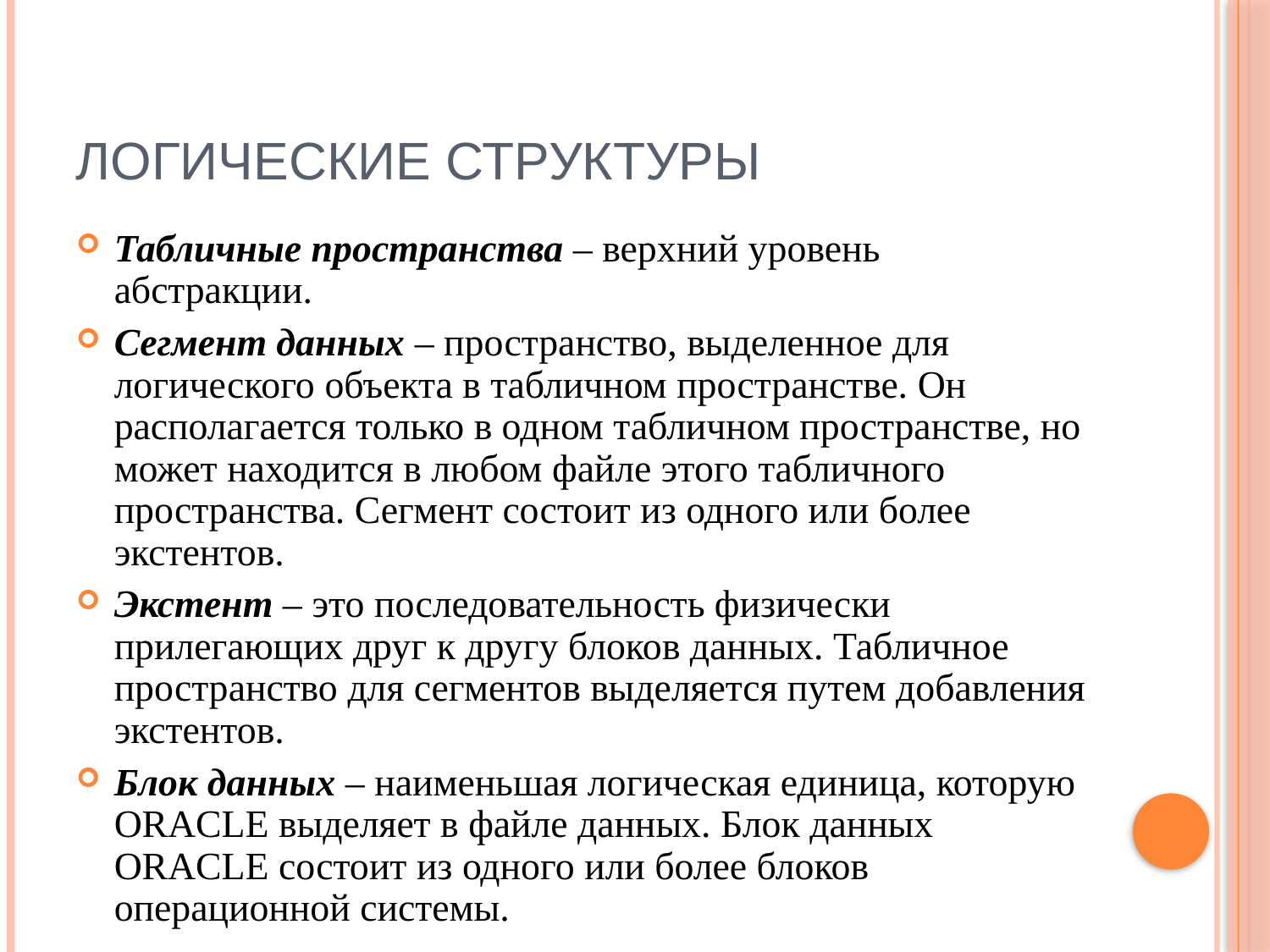

# Логические структуры
Табличные пространства – верхний уровень абстракции.
Сегмент данных – пространство, выделенное для логического объекта в табличном пространстве. Он располагается только в одном табличном пространстве, но может находится в любом файле этого табличного пространства. Сегмент состоит из одного или более экстентов.
Экстент – это последовательность физически прилегающих друг к другу блоков данных. Табличное пространство для сегментов выделяется путем добавления экстентов.
Блок данных – наименьшая логическая единица, которую ORACLE выделяет в файле данных. Блок данных ORACLE состоит из одного или более блоков операционной системы.